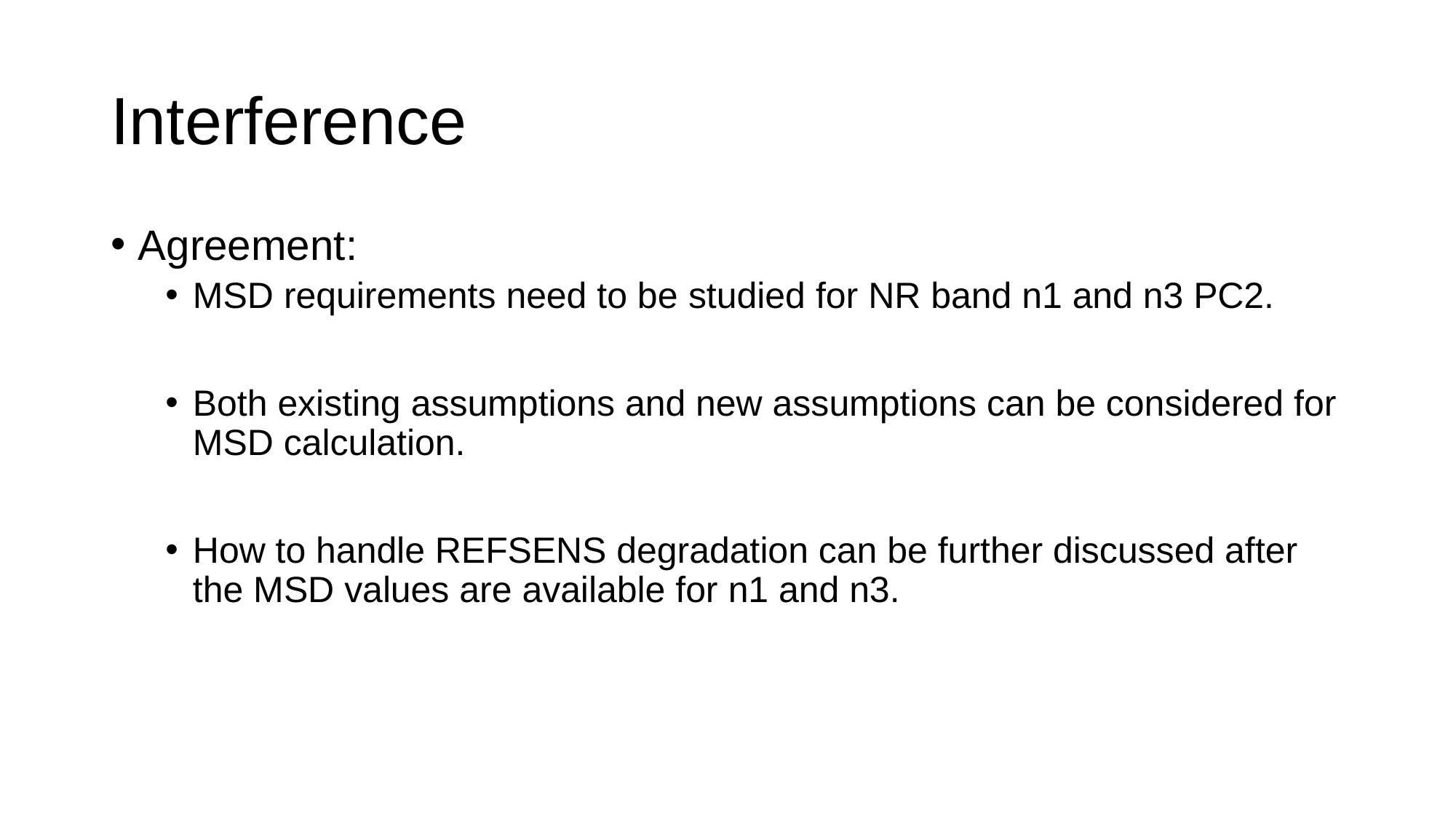

# Interference
Agreement:
MSD requirements need to be studied for NR band n1 and n3 PC2.

Both existing assumptions and new assumptions can be considered for MSD calculation.

How to handle REFSENS degradation can be further discussed after the MSD values are available for n1 and n3.